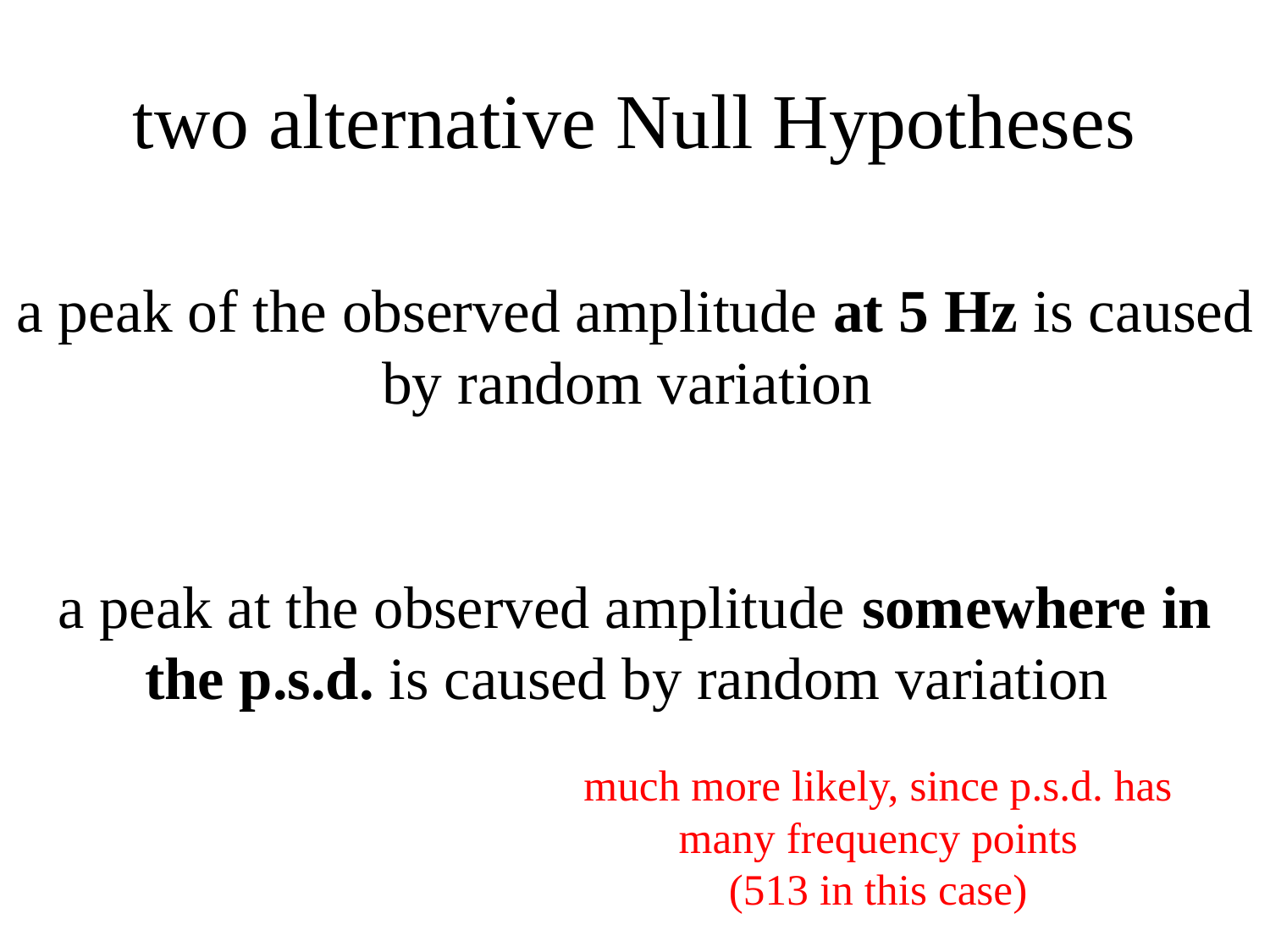

# two alternative Null Hypotheses
a peak of the observed amplitude at 5 Hz is caused by random variation
a peak at the observed amplitude somewhere in the p.s.d. is caused by random variation
much more likely, since p.s.d. has many frequency points
(513 in this case)